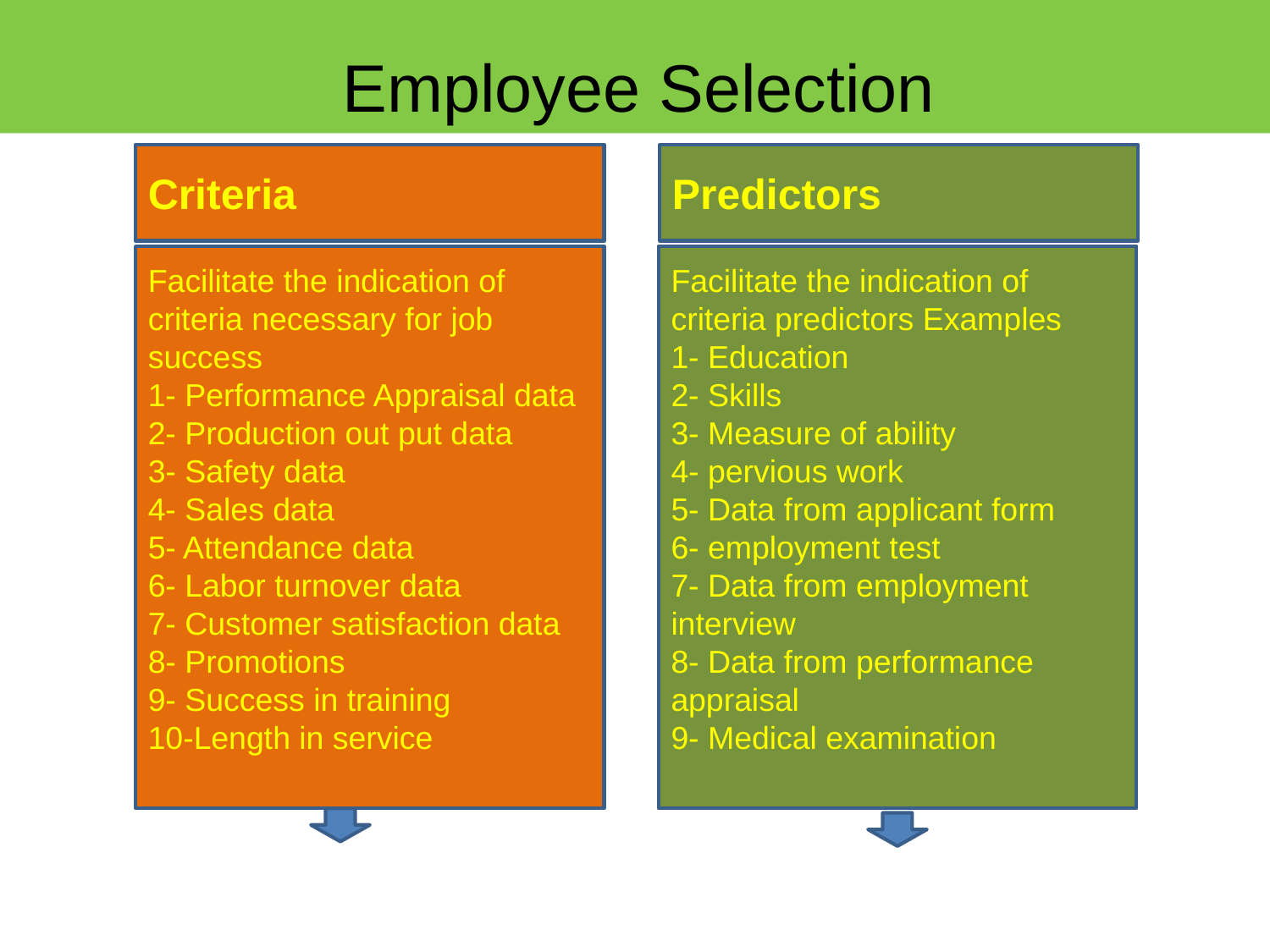

Employee Selection

Predictors
Criteria
Facilitate the indication of criteria necessary for job success
1- Performance Appraisal data
2- Production out put data
3- Safety data
4- Sales data
5- Attendance data
6- Labor turnover data
7- Customer satisfaction data
8- Promotions
9- Success in training
10-Length in service

Facilitate the indication of criteria predictors Examples
1- Education
2- Skills
3- Measure of ability
4- pervious work
5- Data from applicant form
6- employment test
7- Data from employment interview
8- Data from performance appraisal
9- Medical examination